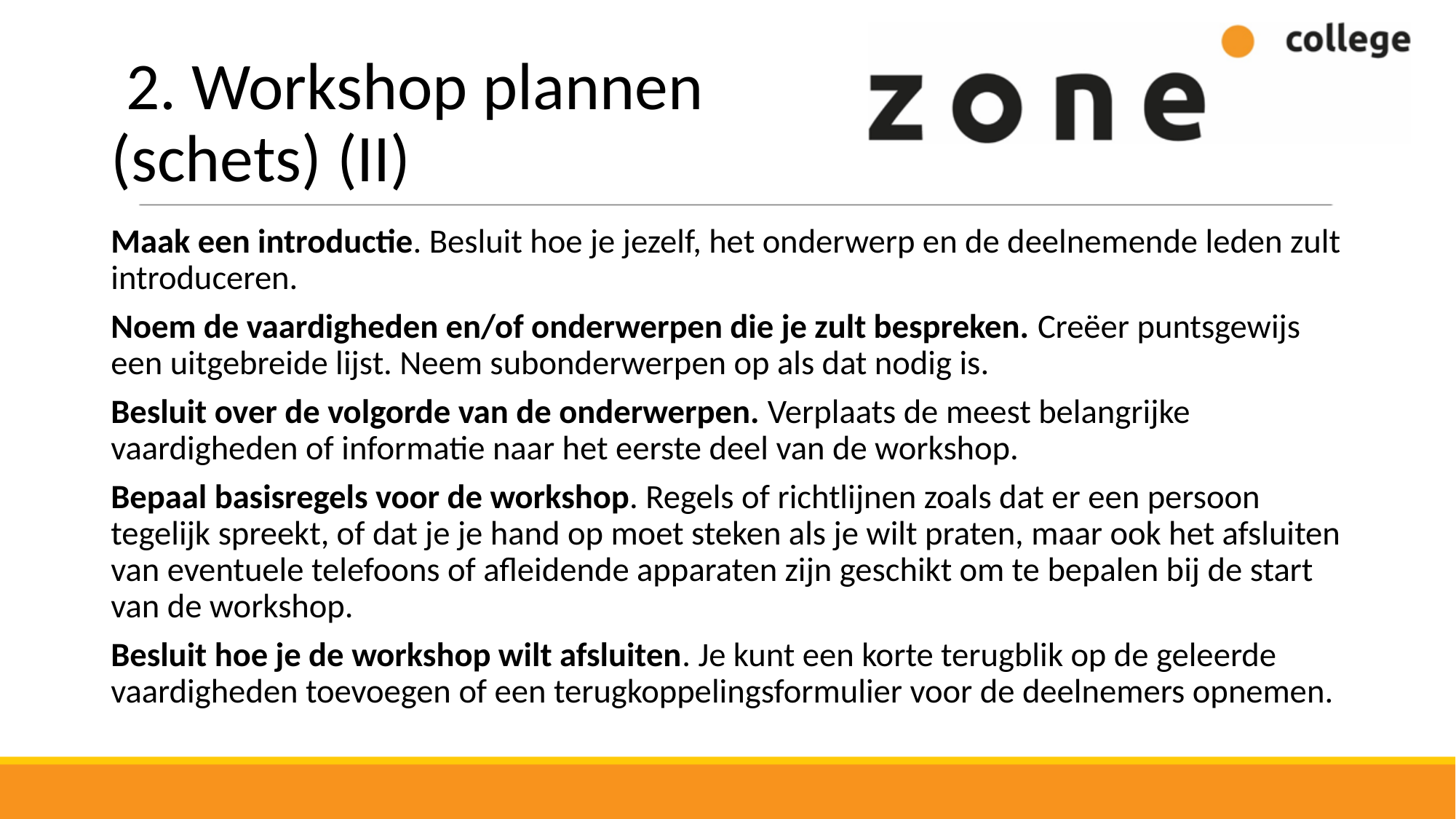

# 2. Workshop plannen (schets) (II)
Maak een introductie. Besluit hoe je jezelf, het onderwerp en de deelnemende leden zult introduceren.
Noem de vaardigheden en/of onderwerpen die je zult bespreken. Creëer puntsgewijs een uitgebreide lijst. Neem subonderwerpen op als dat nodig is.
Besluit over de volgorde van de onderwerpen. Verplaats de meest belangrijke vaardigheden of informatie naar het eerste deel van de workshop.
Bepaal basisregels voor de workshop. Regels of richtlijnen zoals dat er een persoon tegelijk spreekt, of dat je je hand op moet steken als je wilt praten, maar ook het afsluiten van eventuele telefoons of afleidende apparaten zijn geschikt om te bepalen bij de start van de workshop.
Besluit hoe je de workshop wilt afsluiten. Je kunt een korte terugblik op de geleerde vaardigheden toevoegen of een terugkoppelingsformulier voor de deelnemers opnemen.